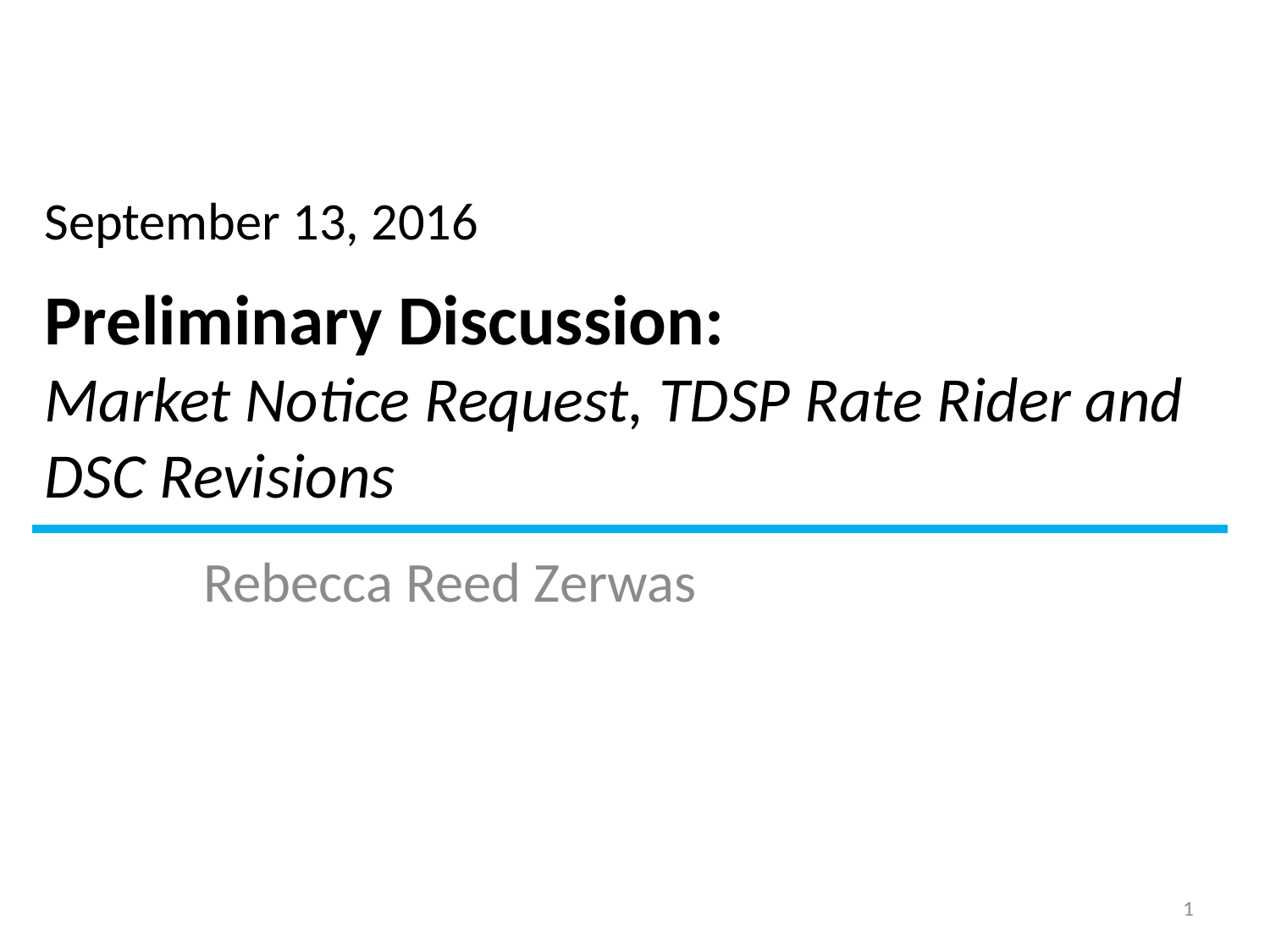

# September 13, 2016 Preliminary Discussion: Market Notice Request, TDSP Rate Rider and DSC Revisions
Rebecca Reed Zerwas

1